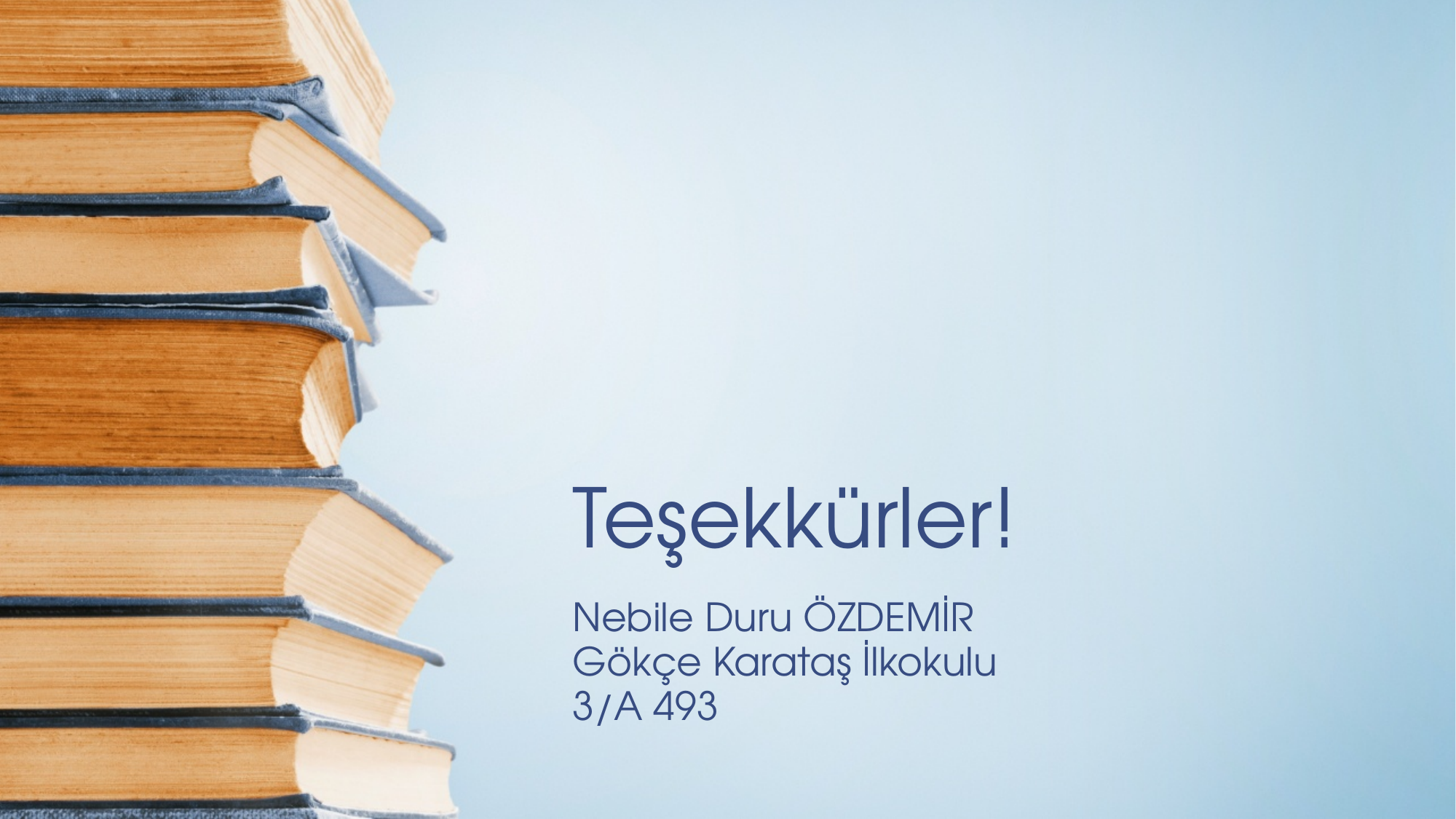

# Teşekkürler!
Nebile Duru ÖZDEMİR
Gökçe Karataş İlkokulu
3/A 493